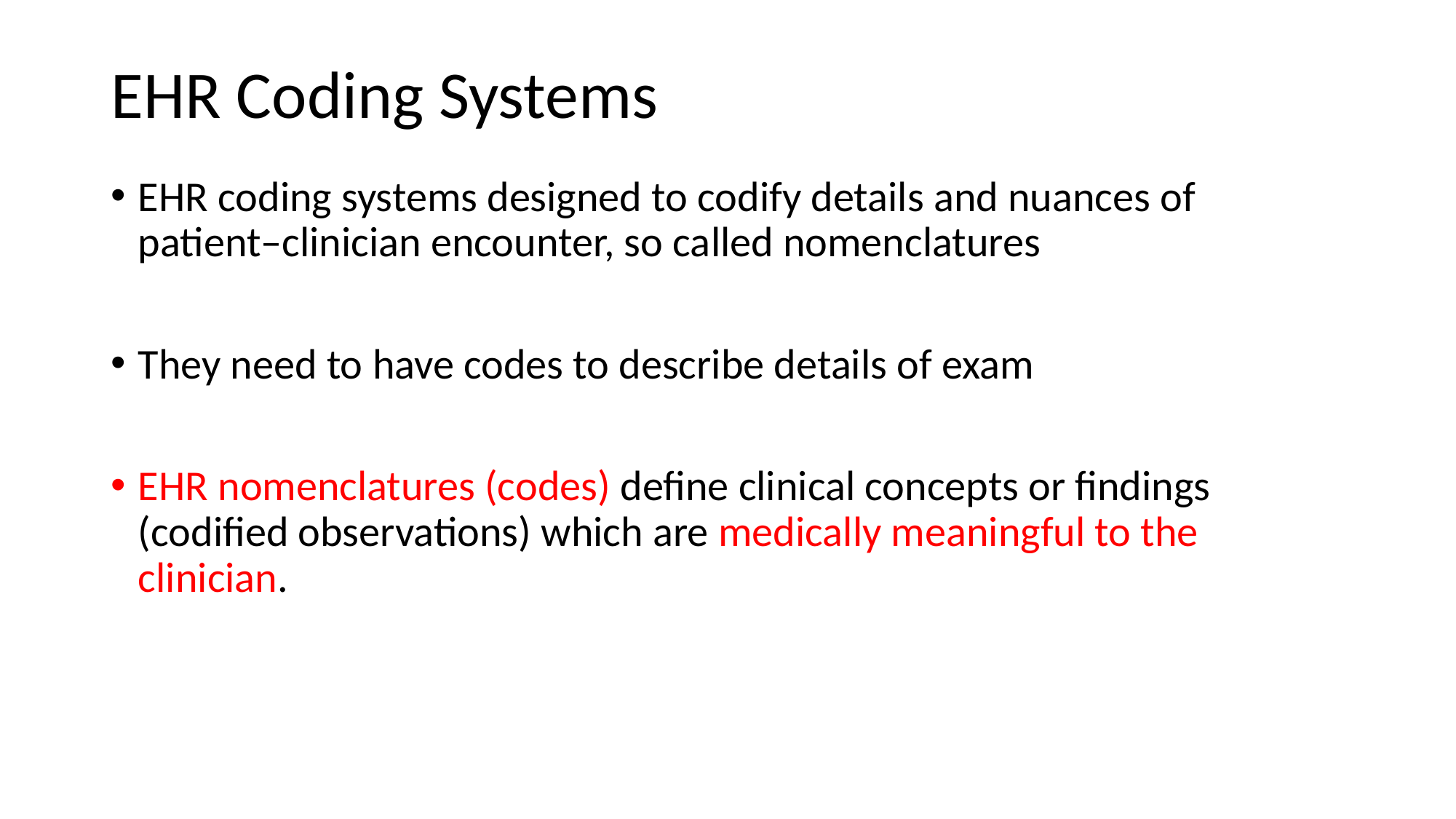

# EHR Coding Systems
EHR coding systems designed to codify details and nuances of  patient–clinician encounter, so called nomenclatures

They need to have codes to describe details of exam

EHR nomenclatures (codes) define clinical concepts or findings (codified observations) which are medically meaningful to the clinician.